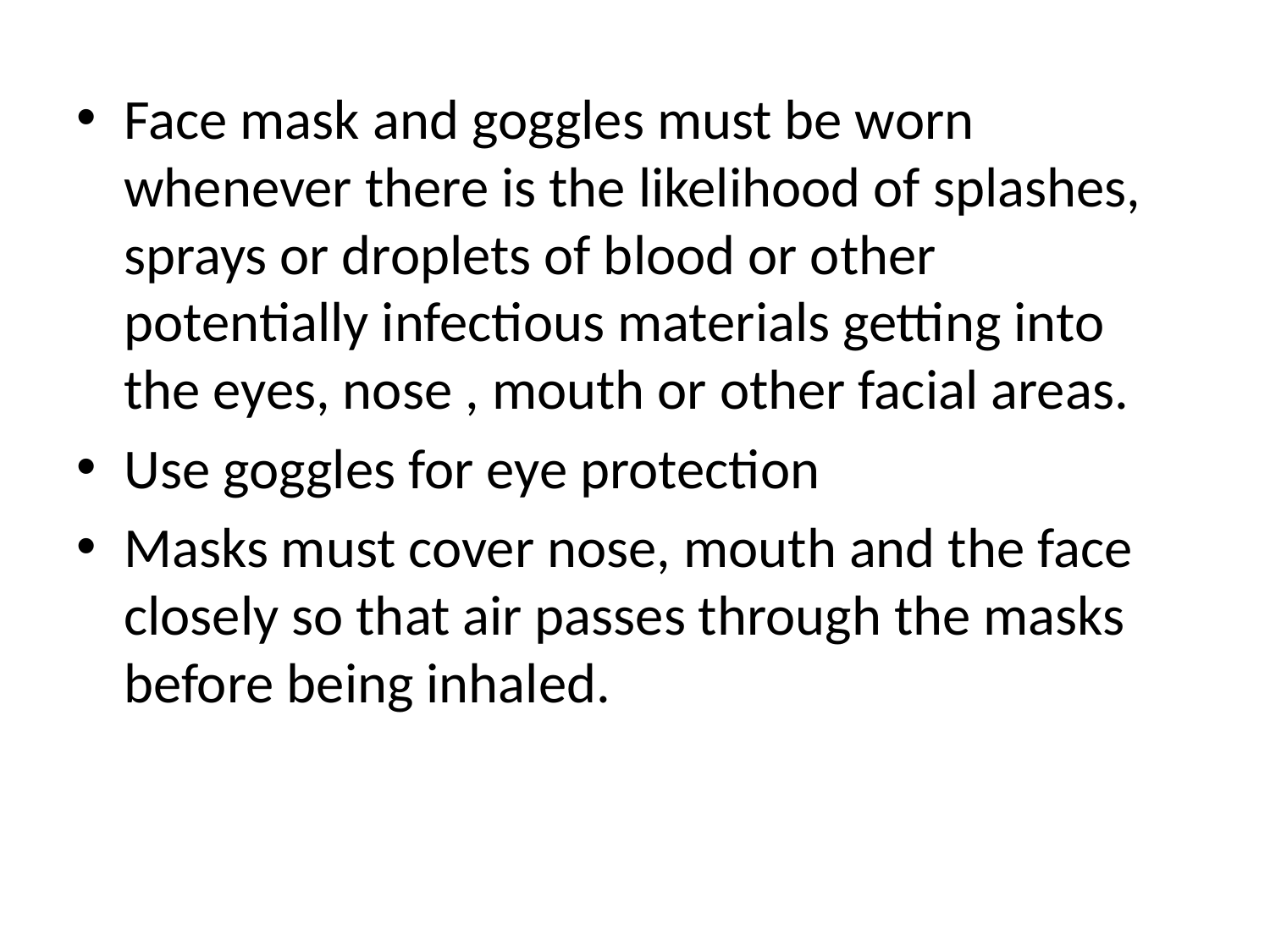

Face mask and goggles must be worn whenever there is the likelihood of splashes, sprays or droplets of blood or other potentially infectious materials getting into the eyes, nose , mouth or other facial areas.
Use goggles for eye protection
Masks must cover nose, mouth and the face closely so that air passes through the masks before being inhaled.